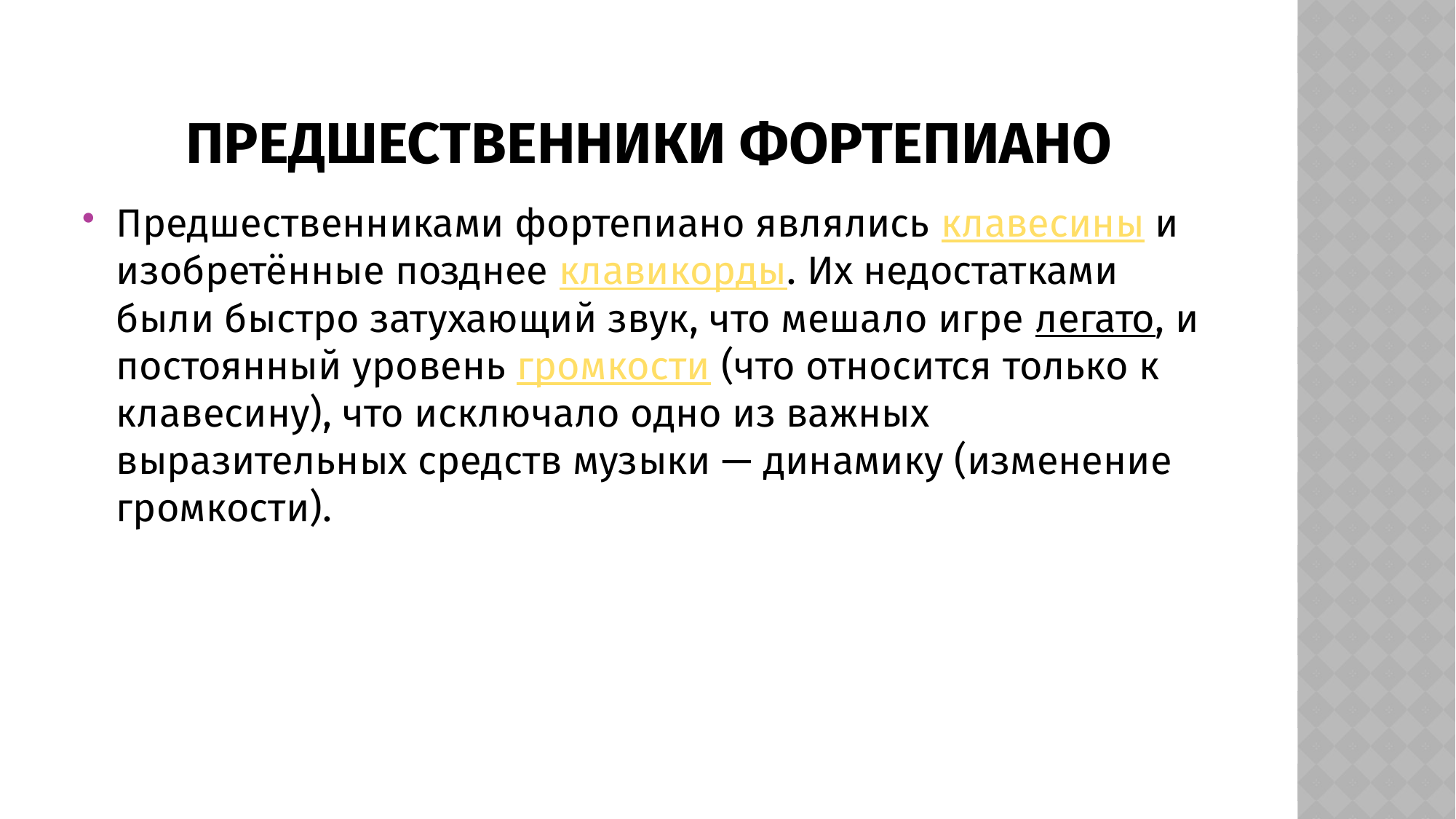

# Предшественники фортепиано
Предшественниками фортепиано являлись клавесины и изобретённые позднее клавикорды. Их недостатками были быстро затухающий звук, что мешало игре легато, и постоянный уровень громкости (что относится только к клавесину), что исключало одно из важных выразительных средств музыки — динамику (изменение громкости).